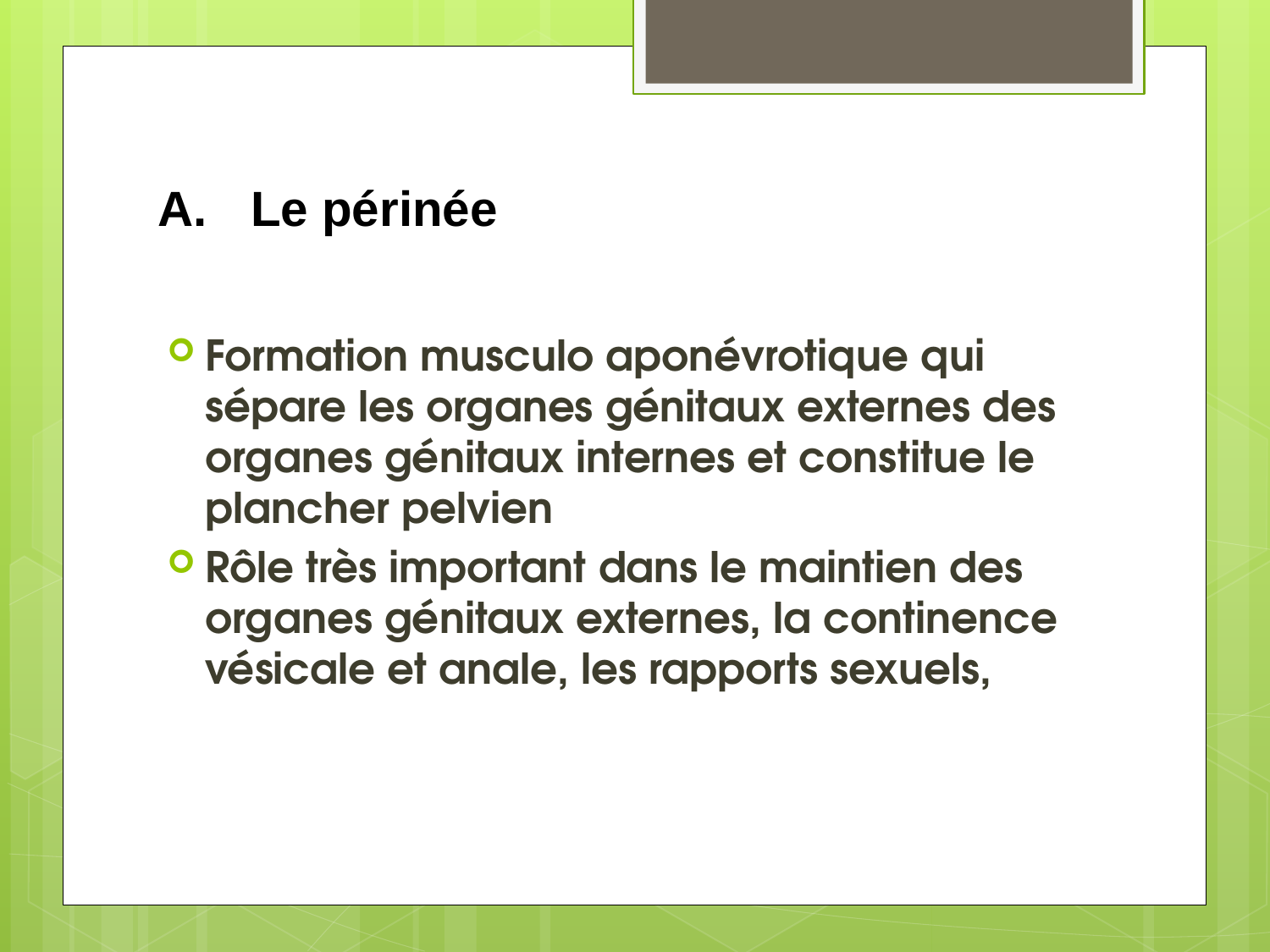

# Le périnée
Formation musculo aponévrotique qui sépare les organes génitaux externes des organes génitaux internes et constitue le plancher pelvien
Rôle très important dans le maintien des organes génitaux externes, la continence vésicale et anale, les rapports sexuels,